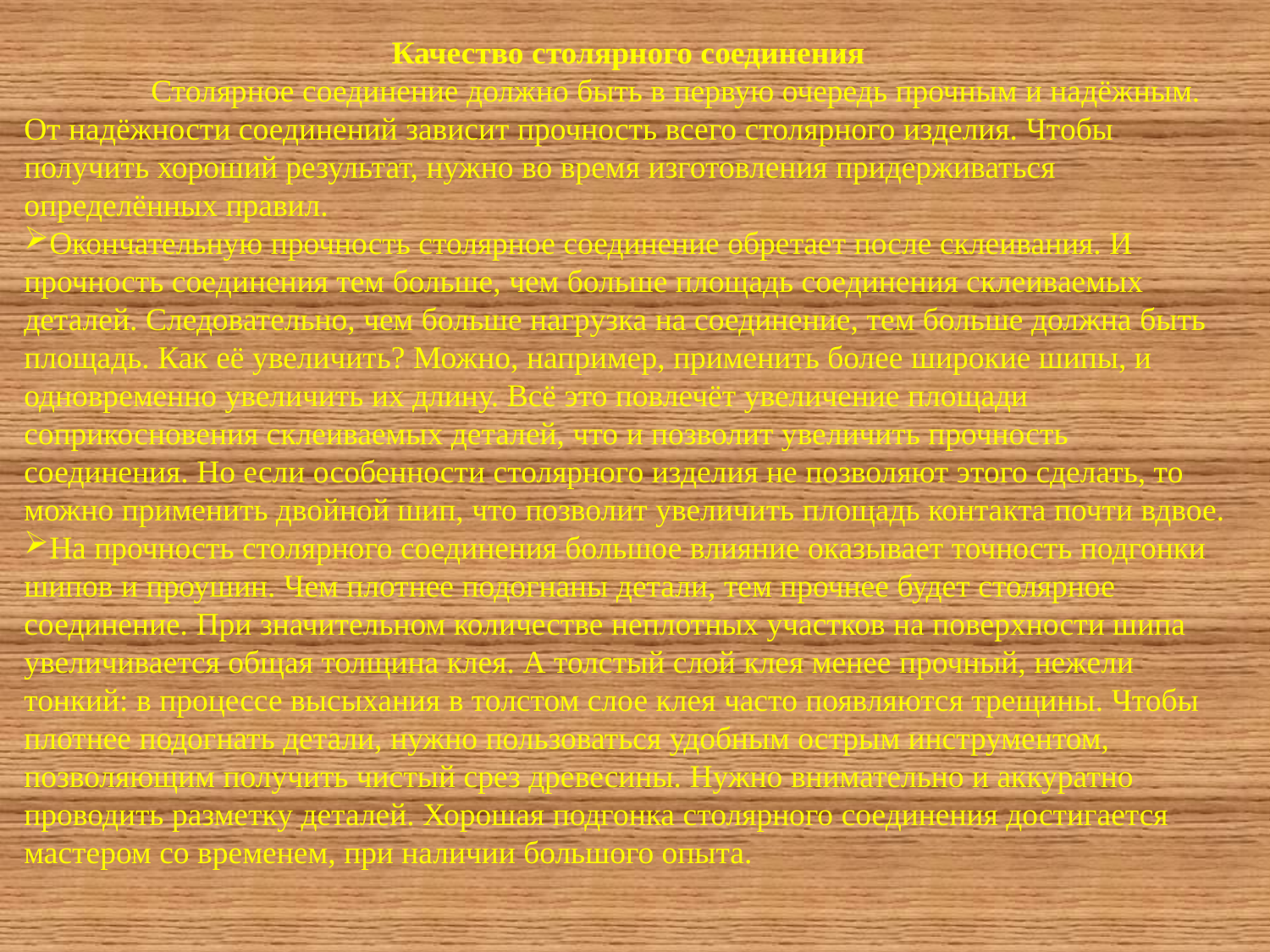

Качество столярного соединения
	Столярное соединение должно быть в первую очередь прочным и надёжным. От надёжности соединений зависит прочность всего столярного изделия. Чтобы получить хороший результат, нужно во время изготовления придерживаться определённых правил.
Окончательную прочность столярное соединение обретает после склеивания. И прочность соединения тем больше, чем больше площадь соединения склеиваемых деталей. Следовательно, чем больше нагрузка на соединение, тем больше должна быть площадь. Как её увеличить? Можно, например, применить более широкие шипы, и одновременно увеличить их длину. Всё это повлечёт увеличение площади соприкосновения склеиваемых деталей, что и позволит увеличить прочность соединения. Но если особенности столярного изделия не позволяют этого сделать, то можно применить двойной шип, что позволит увеличить площадь контакта почти вдвое.
На прочность столярного соединения большое влияние оказывает точность подгонки шипов и проушин. Чем плотнее подогнаны детали, тем прочнее будет столярное соединение. При значительном количестве неплотных участков на поверхности шипа увеличивается общая толщина клея. А толстый слой клея менее прочный, нежели тонкий: в процессе высыхания в толстом слое клея часто появляются трещины. Чтобы плотнее подогнать детали, нужно пользоваться удобным острым инструментом, позволяющим получить чистый срез древесины. Нужно внимательно и аккуратно проводить разметку деталей. Хорошая подгонка столярного соединения достигается мастером со временем, при наличии большого опыта.